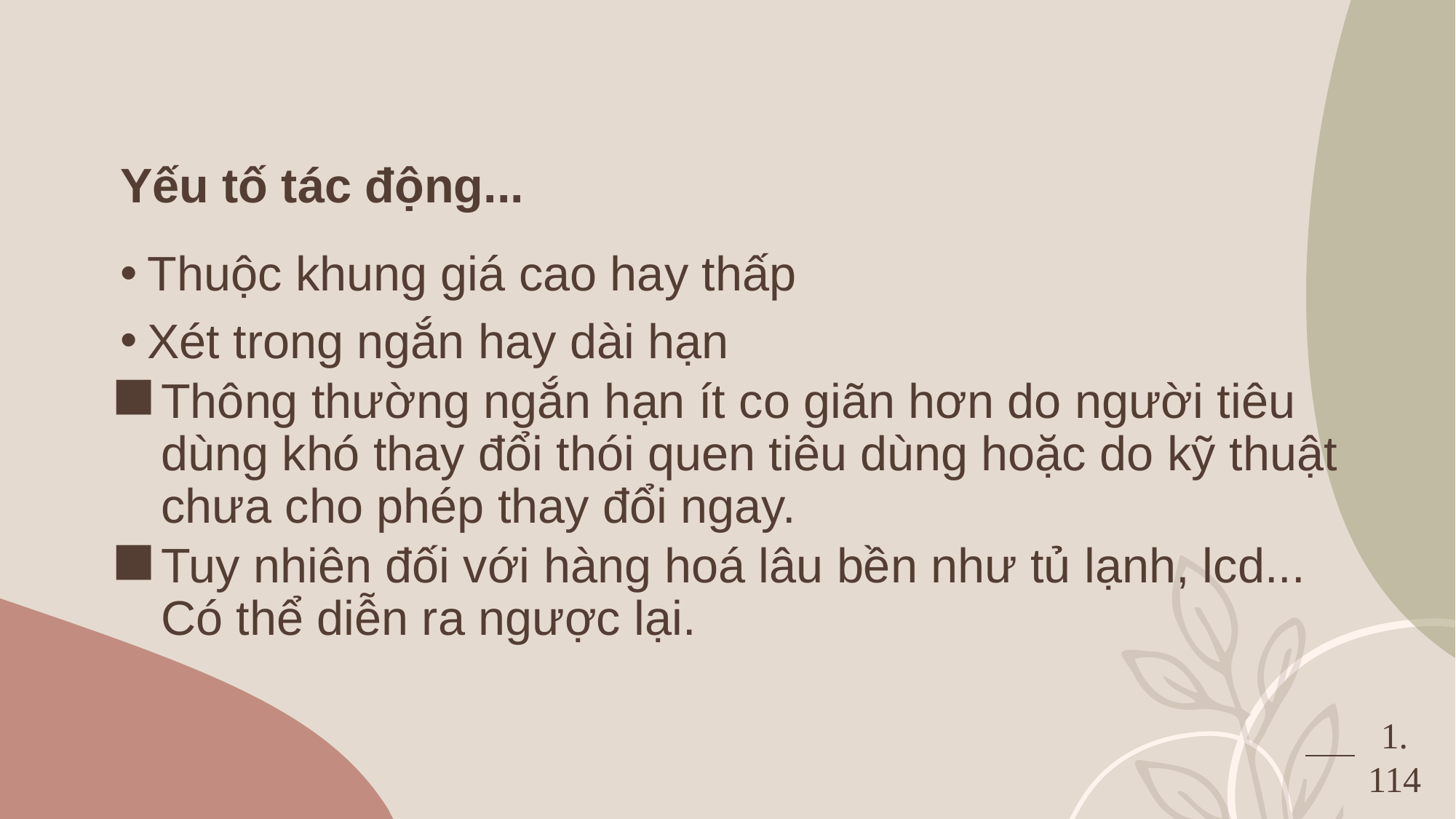

# Yếu tố tác động...
Thuộc khung giá cao hay thấp
Xét trong ngắn hay dài hạn
Thông thường ngắn hạn ít co giãn hơn do người tiêu dùng khó thay đổi thói quen tiêu dùng hoặc do kỹ thuật chưa cho phép thay đổi ngay.
Tuy nhiên đối với hàng hoá lâu bền như tủ lạnh, lcd... Có thể diễn ra ngược lại.

1.114